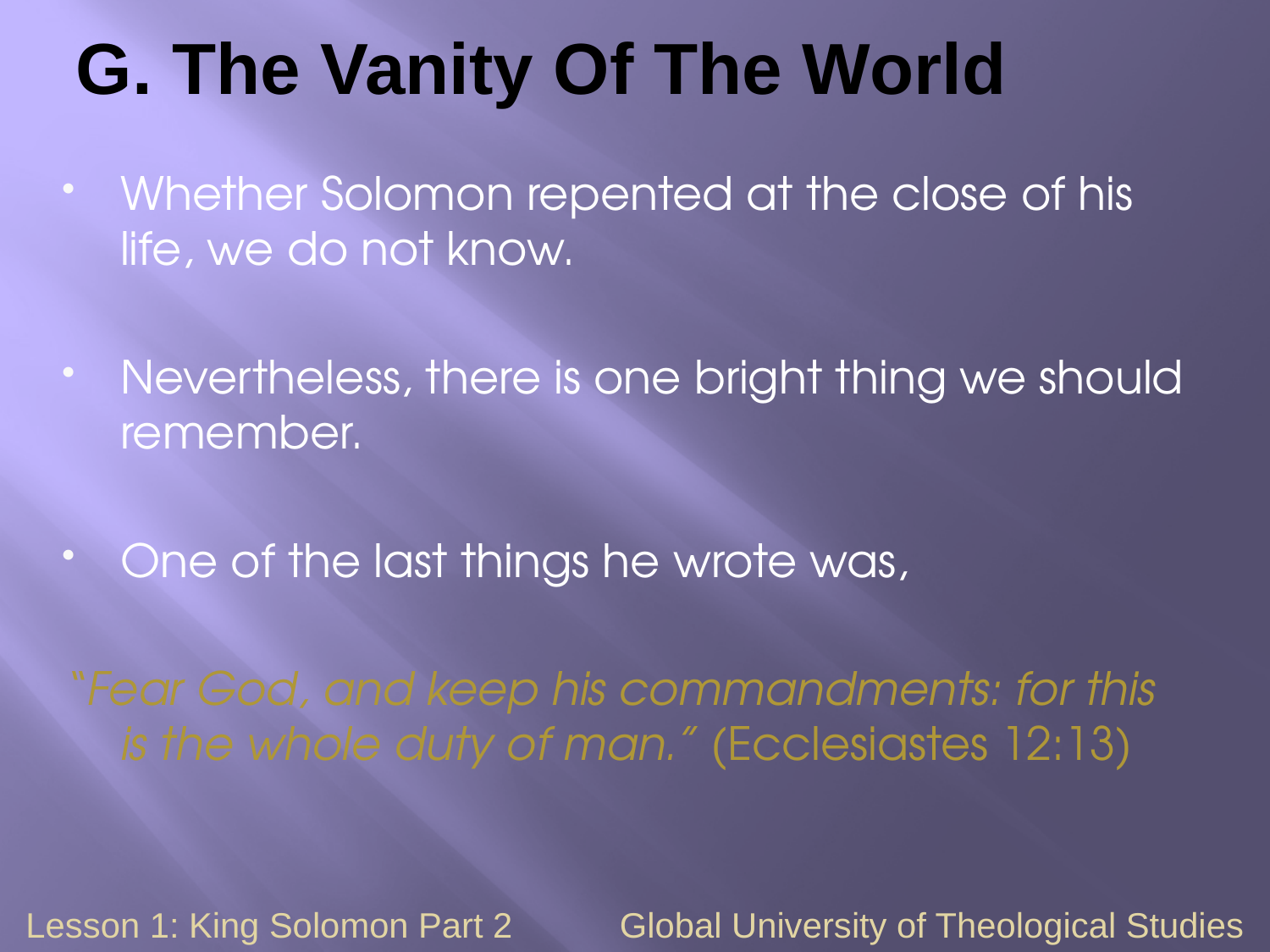

# G. The Vanity Of The World
Whether Solomon repented at the close of his life, we do not know.

Nevertheless, there is one bright thing we should remember.

One of the last things he wrote was,

“Fear God, and keep his commandments: for this is the whole duty of man.” (Ecclesiastes 12:13)
Lesson 1: King Solomon Part 2           Global University of Theological Studies